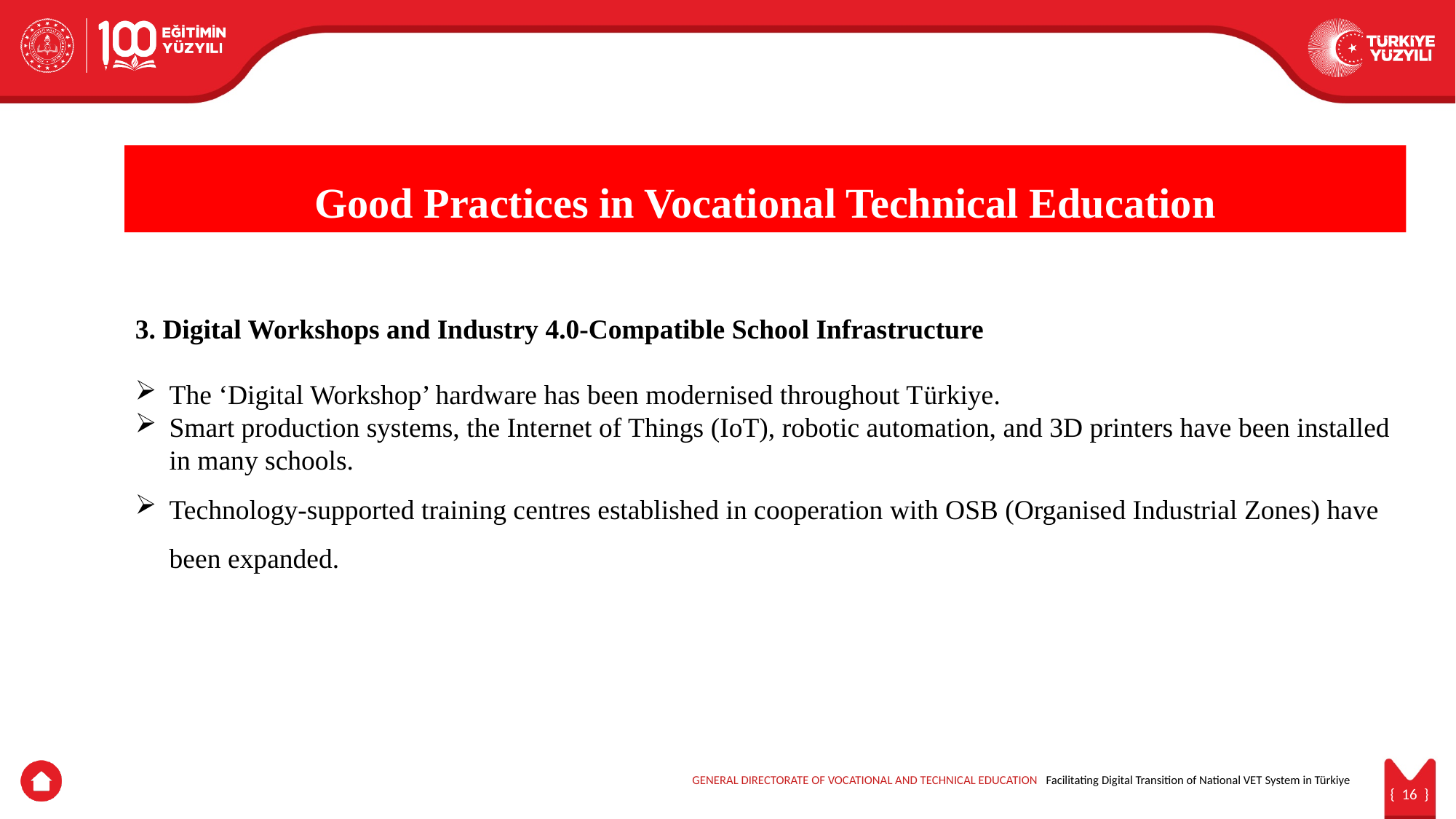

Good Practices in Vocational Technical Education

3. Digital Workshops and Industry 4.0-Compatible School Infrastructure

The ‘Digital Workshop’ hardware has been modernised throughout Türkiye.
Smart production systems, the Internet of Things (IoT), robotic automation, and 3D printers have been installed in many schools.
Technology-supported training centres established in cooperation with OSB (Organised Industrial Zones) have been expanded.
GENERAL DIRECTORATE OF VOCATIONAL AND TECHNICAL EDUCATION   Facilitating Digital Transition of National VET System in Türkiye